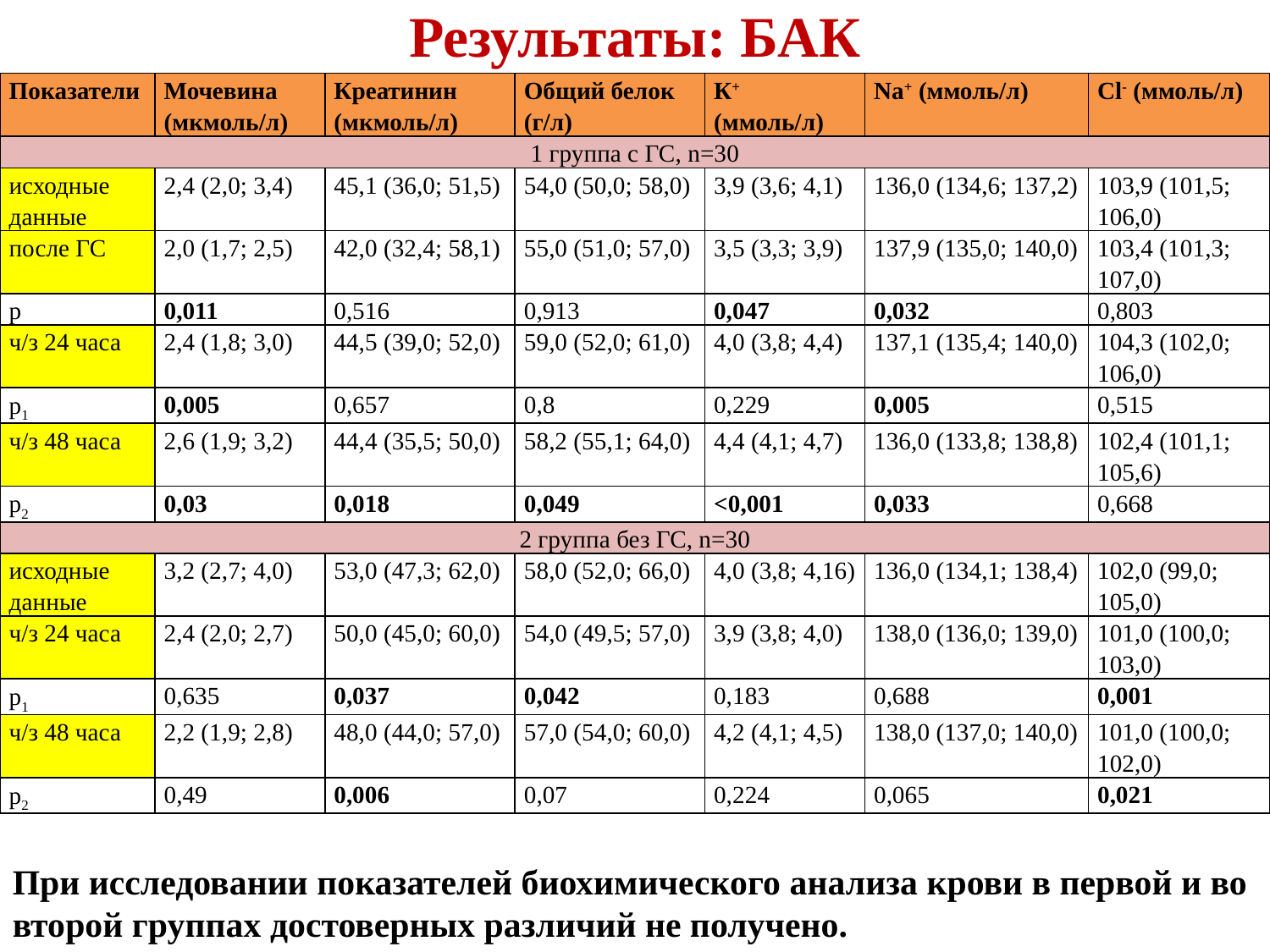

Результаты: БАК
| Показатели | Мочевина (мкмоль/л) | Креатинин (мкмоль/л) | Общий белок (г/л) | К+ (ммоль/л) | Na+ (ммоль/л) | Cl- (ммоль/л) |
| --- | --- | --- | --- | --- | --- | --- |
| 1 группа с ГС, n=30 |  |  |  |  |  |  |
| исходные данные | 2,4 (2,0; 3,4) | 45,1 (36,0; 51,5) | 54,0 (50,0; 58,0) | 3,9 (3,6; 4,1) | 136,0 (134,6; 137,2) | 103,9 (101,5; 106,0) |
| после ГС | 2,0 (1,7; 2,5) | 42,0 (32,4; 58,1) | 55,0 (51,0; 57,0) | 3,5 (3,3; 3,9) | 137,9 (135,0; 140,0) | 103,4 (101,3; 107,0) |
| p | 0,011 | 0,516 | 0,913 | 0,047 | 0,032 | 0,803 |
| ч/з 24 часа | 2,4 (1,8; 3,0) | 44,5 (39,0; 52,0) | 59,0 (52,0; 61,0) | 4,0 (3,8; 4,4) | 137,1 (135,4; 140,0) | 104,3 (102,0; 106,0) |
| p1 | 0,005 | 0,657 | 0,8 | 0,229 | 0,005 | 0,515 |
| ч/з 48 часа | 2,6 (1,9; 3,2) | 44,4 (35,5; 50,0) | 58,2 (55,1; 64,0) | 4,4 (4,1; 4,7) | 136,0 (133,8; 138,8) | 102,4 (101,1; 105,6) |
| p2 | 0,03 | 0,018 | 0,049 | <0,001 | 0,033 | 0,668 |
| 2 группа без ГС, n=30 |  |  |  |  |  |  |
| исходные данные | 3,2 (2,7; 4,0) | 53,0 (47,3; 62,0) | 58,0 (52,0; 66,0) | 4,0 (3,8; 4,16) | 136,0 (134,1; 138,4) | 102,0 (99,0; 105,0) |
| ч/з 24 часа | 2,4 (2,0; 2,7) | 50,0 (45,0; 60,0) | 54,0 (49,5; 57,0) | 3,9 (3,8; 4,0) | 138,0 (136,0; 139,0) | 101,0 (100,0; 103,0) |
| p1 | 0,635 | 0,037 | 0,042 | 0,183 | 0,688 | 0,001 |
| ч/з 48 часа | 2,2 (1,9; 2,8) | 48,0 (44,0; 57,0) | 57,0 (54,0; 60,0) | 4,2 (4,1; 4,5) | 138,0 (137,0; 140,0) | 101,0 (100,0; 102,0) |
| p2 | 0,49 | 0,006 | 0,07 | 0,224 | 0,065 | 0,021 |
При исследовании показателей биохимического анализа крови в первой и во второй группах достоверных различий не получено.